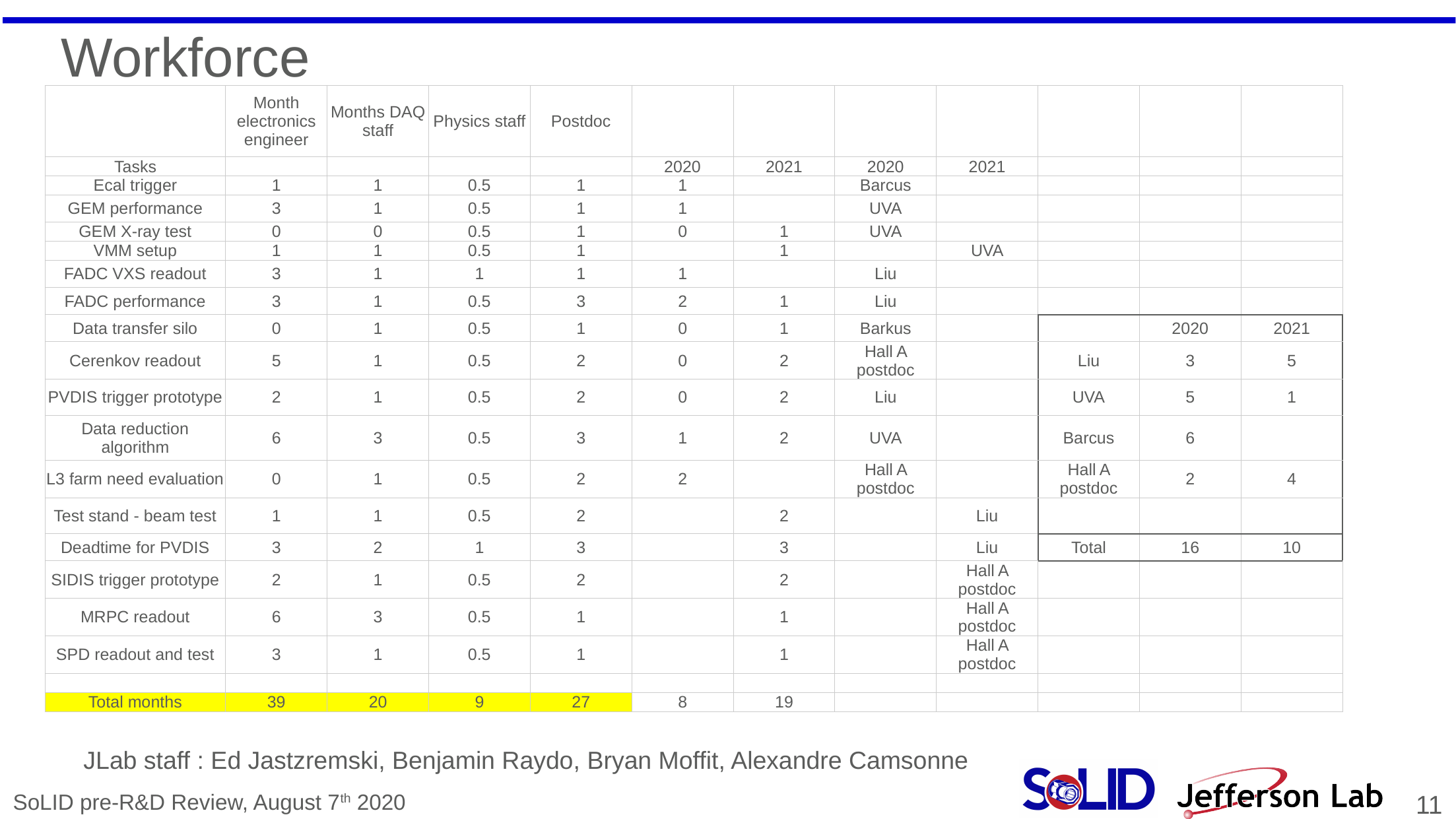

# Workforce
|  | Month electronics engineer | Months DAQ staff | Physics staff | Postdoc |  |  |  |  |  |  |  |
| --- | --- | --- | --- | --- | --- | --- | --- | --- | --- | --- | --- |
| Tasks |  |  |  |  | 2020 | 2021 | 2020 | 2021 |  |  |  |
| Ecal trigger | 1 | 1 | 0.5 | 1 | 1 |  | Barcus |  |  |  |  |
| GEM performance | 3 | 1 | 0.5 | 1 | 1 |  | UVA |  |  |  |  |
| GEM X-ray test | 0 | 0 | 0.5 | 1 | 0 | 1 | UVA |  |  |  |  |
| VMM setup | 1 | 1 | 0.5 | 1 |  | 1 |  | UVA |  |  |  |
| FADC VXS readout | 3 | 1 | 1 | 1 | 1 |  | Liu |  |  |  |  |
| FADC performance | 3 | 1 | 0.5 | 3 | 2 | 1 | Liu |  |  |  |  |
| Data transfer silo | 0 | 1 | 0.5 | 1 | 0 | 1 | Barkus |  |  | 2020 | 2021 |
| Cerenkov readout | 5 | 1 | 0.5 | 2 | 0 | 2 | Hall A postdoc |  | Liu | 3 | 5 |
| PVDIS trigger prototype | 2 | 1 | 0.5 | 2 | 0 | 2 | Liu |  | UVA | 5 | 1 |
| Data reduction algorithm | 6 | 3 | 0.5 | 3 | 1 | 2 | UVA |  | Barcus | 6 |  |
| L3 farm need evaluation | 0 | 1 | 0.5 | 2 | 2 |  | Hall A postdoc |  | Hall A postdoc | 2 | 4 |
| Test stand - beam test | 1 | 1 | 0.5 | 2 |  | 2 |  | Liu |  |  |  |
| Deadtime for PVDIS | 3 | 2 | 1 | 3 |  | 3 |  | Liu | Total | 16 | 10 |
| SIDIS trigger prototype | 2 | 1 | 0.5 | 2 |  | 2 |  | Hall A postdoc |  |  |  |
| MRPC readout | 6 | 3 | 0.5 | 1 |  | 1 |  | Hall A postdoc |  |  |  |
| SPD readout and test | 3 | 1 | 0.5 | 1 |  | 1 |  | Hall A postdoc |  |  |  |
|  |  |  |  |  |  |  |  |  |  |  |  |
| Total months | 39 | 20 | 9 | 27 | 8 | 19 |  |  |  |  |  |
JLab staff : Ed Jastzremski, Benjamin Raydo, Bryan Moffit, Alexandre Camsonne